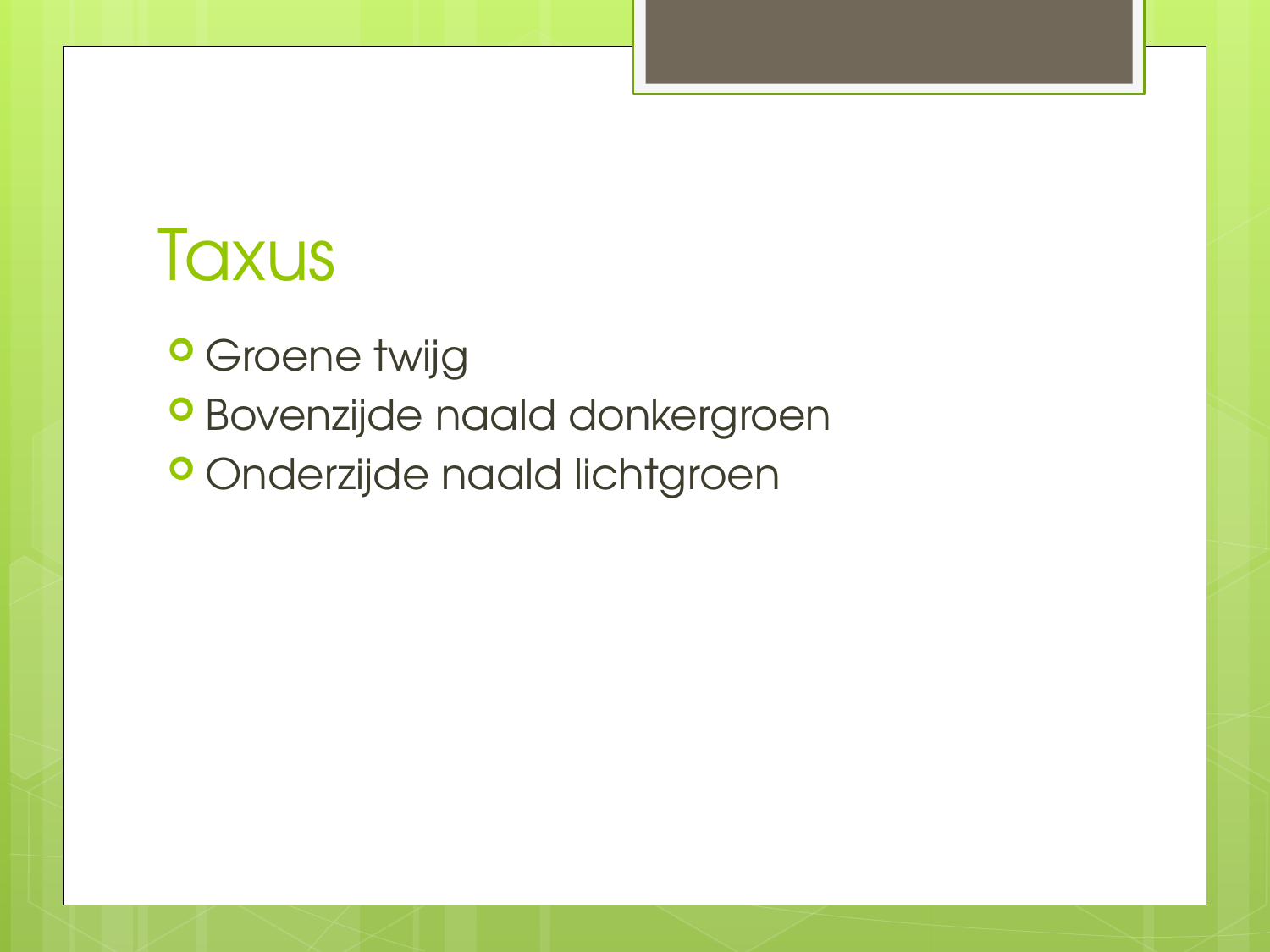

# Taxus
Groene twijg
Bovenzijde naald donkergroen
Onderzijde naald lichtgroen